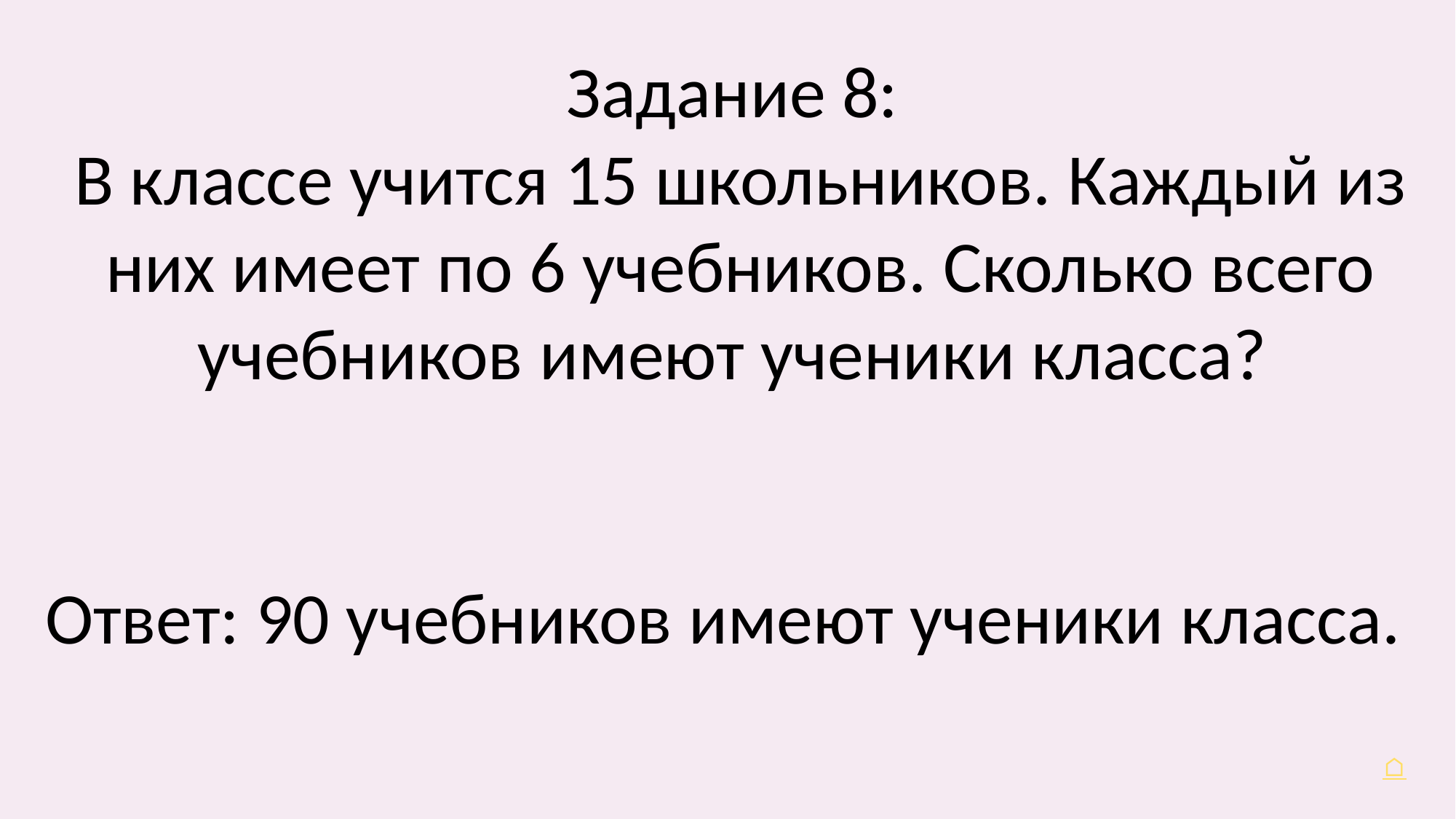

Задание 8:
В классе учится 15 школьников. Каждый из них имеет по 6 учебников. Сколько всего учебников имеют ученики класса?
Ответ: 90 учебников имеют ученики класса.
⌂